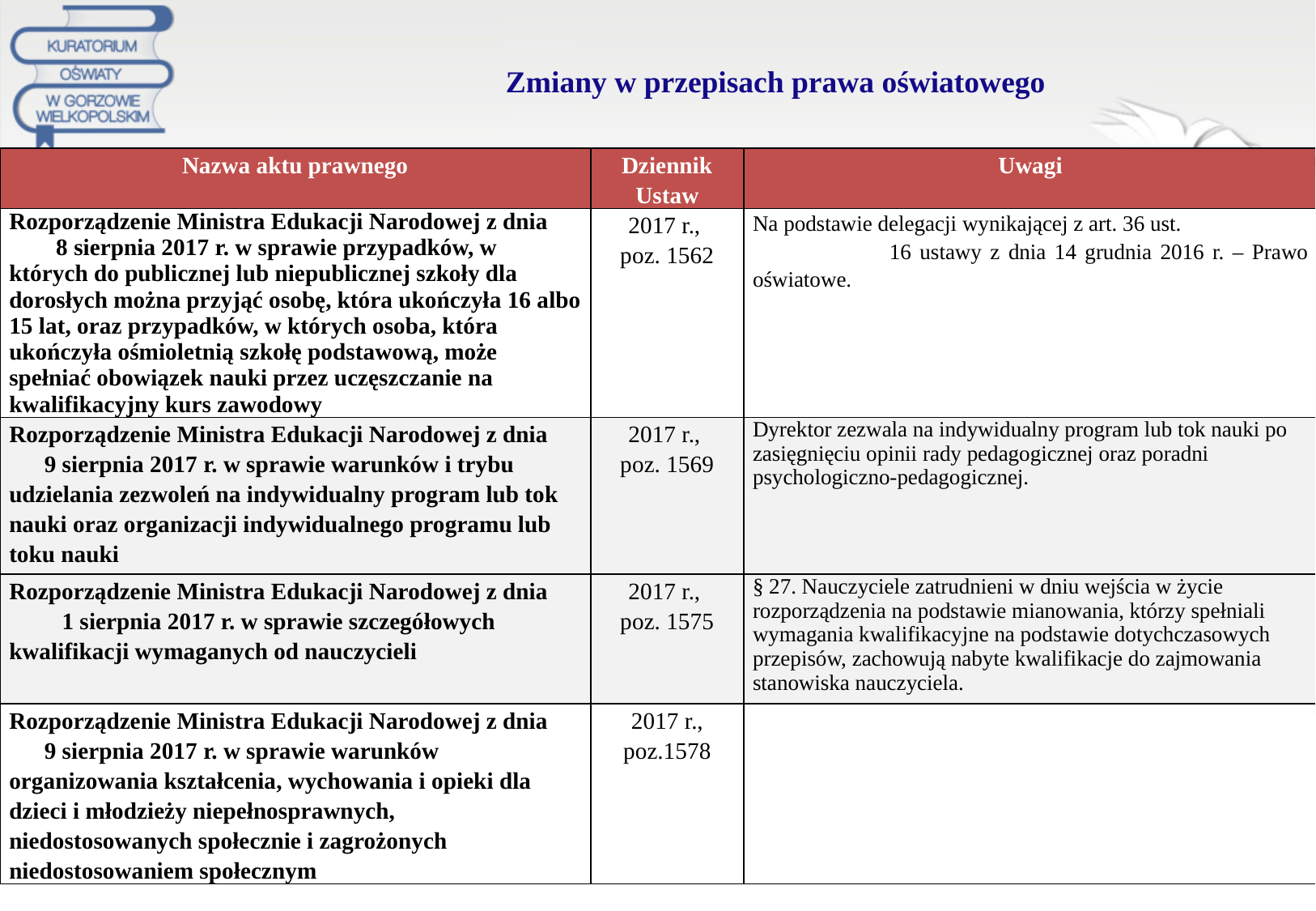

# Zmiany w przepisach prawa oświatowego
| Nazwa aktu prawnego | Dziennik Ustaw | Uwagi |
| --- | --- | --- |
| Rozporządzenie Ministra Edukacji Narodowej z dnia 8 sierpnia 2017 r. w sprawie przypadków, w których do publicznej lub niepublicznej szkoły dla dorosłych można przyjąć osobę, która ukończyła 16 albo 15 lat, oraz przypadków, w których osoba, która ukończyła ośmioletnią szkołę podstawową, może spełniać obowiązek nauki przez uczęszczanie na kwalifikacyjny kurs zawodowy | 2017 r., poz. 1562 | Na podstawie delegacji wynikającej z art. 36 ust. 16 ustawy z dnia 14 grudnia 2016 r. – Prawo oświatowe. |
| Rozporządzenie Ministra Edukacji Narodowej z dnia 9 sierpnia 2017 r. w sprawie warunków i trybu udzielania zezwoleń na indywidualny program lub tok nauki oraz organizacji indywidualnego programu lub toku nauki | 2017 r., poz. 1569 | Dyrektor zezwala na indywidualny program lub tok nauki po zasięgnięciu opinii rady pedagogicznej oraz poradni psychologiczno-pedagogicznej. |
| Rozporządzenie Ministra Edukacji Narodowej z dnia 1 sierpnia 2017 r. w sprawie szczegółowych kwalifikacji wymaganych od nauczycieli | 2017 r., poz. 1575 | § 27. Nauczyciele zatrudnieni w dniu wejścia w życie rozporządzenia na podstawie mianowania, którzy spełniali wymagania kwalifikacyjne na podstawie dotychczasowych przepisów, zachowują nabyte kwalifikacje do zajmowania stanowiska nauczyciela. |
| Rozporządzenie Ministra Edukacji Narodowej z dnia 9 sierpnia 2017 r. w sprawie warunków organizowania kształcenia, wychowania i opieki dla dzieci i młodzieży niepełnosprawnych, niedostosowanych społecznie i zagrożonych niedostosowaniem społecznym | 2017 r., poz.1578 |  |
78